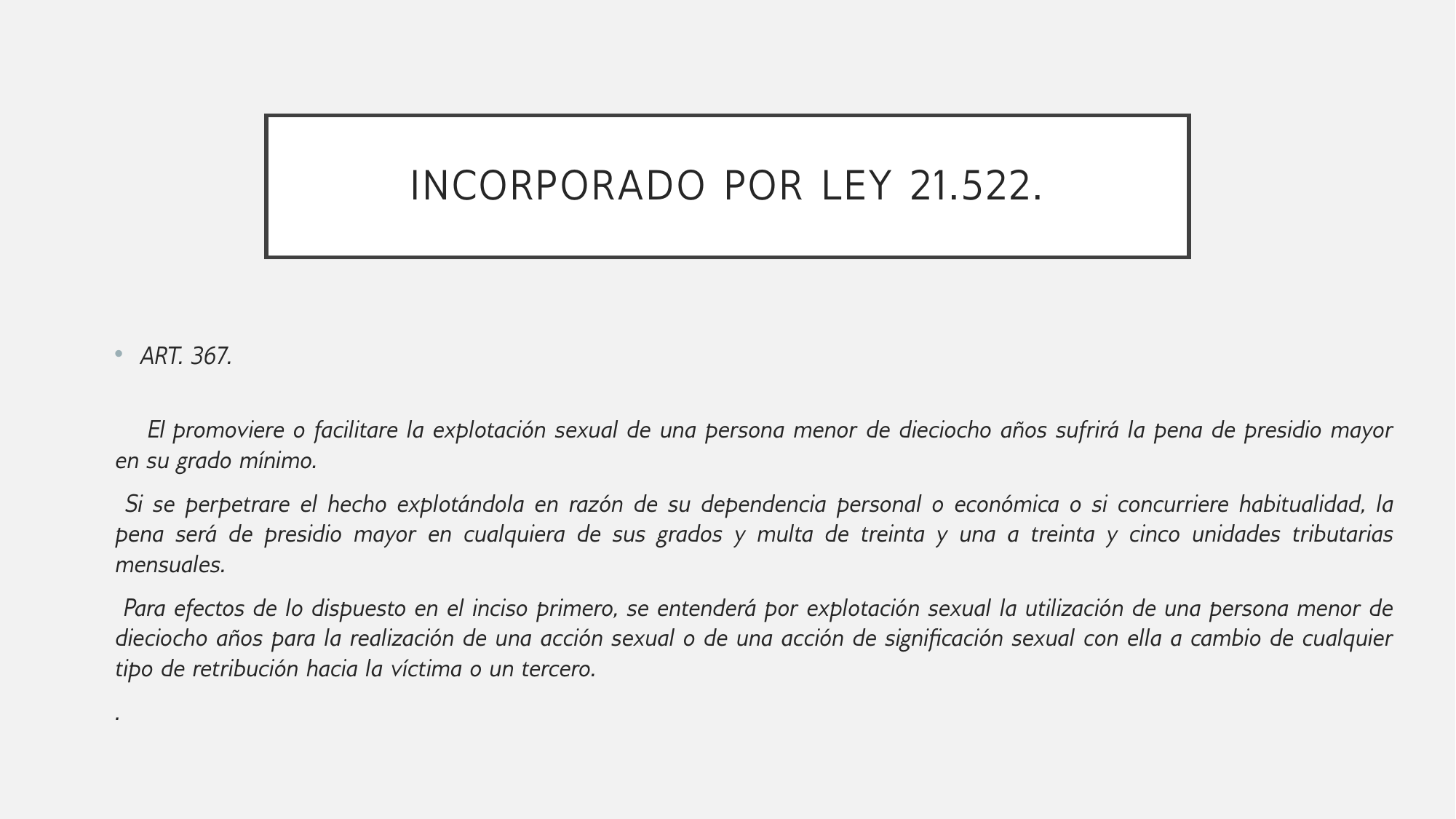

# Incorporado por ley 21.522.
ART. 367.
    El promoviere o facilitare la explotación sexual de una persona menor de dieciocho años sufrirá la pena de presidio mayor en su grado mínimo.
 Si se perpetrare el hecho explotándola en razón de su dependencia personal o económica o si concurriere habitualidad, la pena será de presidio mayor en cualquiera de sus grados y multa de treinta y una a treinta y cinco unidades tributarias mensuales.
 Para efectos de lo dispuesto en el inciso primero, se entenderá por explotación sexual la utilización de una persona menor de dieciocho años para la realización de una acción sexual o de una acción de significación sexual con ella a cambio de cualquier tipo de retribución hacia la víctima o un tercero.
.